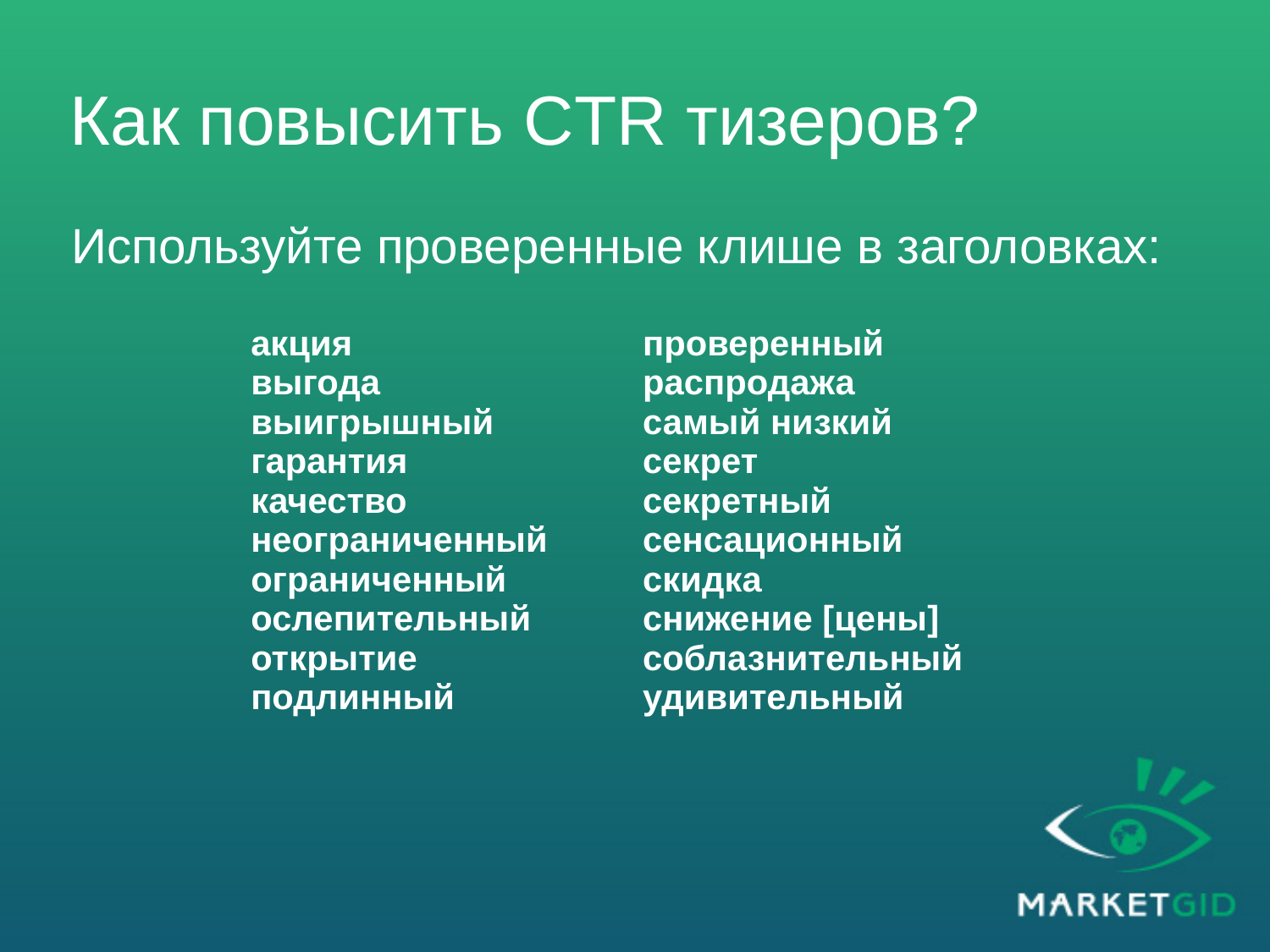

# Как повысить CTR тизеров?
Используйте проверенные клише в заголовках:
| акция выгода выигрышный гарантия качество неограниченный ограниченный ослепительный открытие подлинный | проверенный распродажа самый низкий секрет секретный сенсационный скидка снижение [цены] соблазнительный удивительный |
| --- | --- |